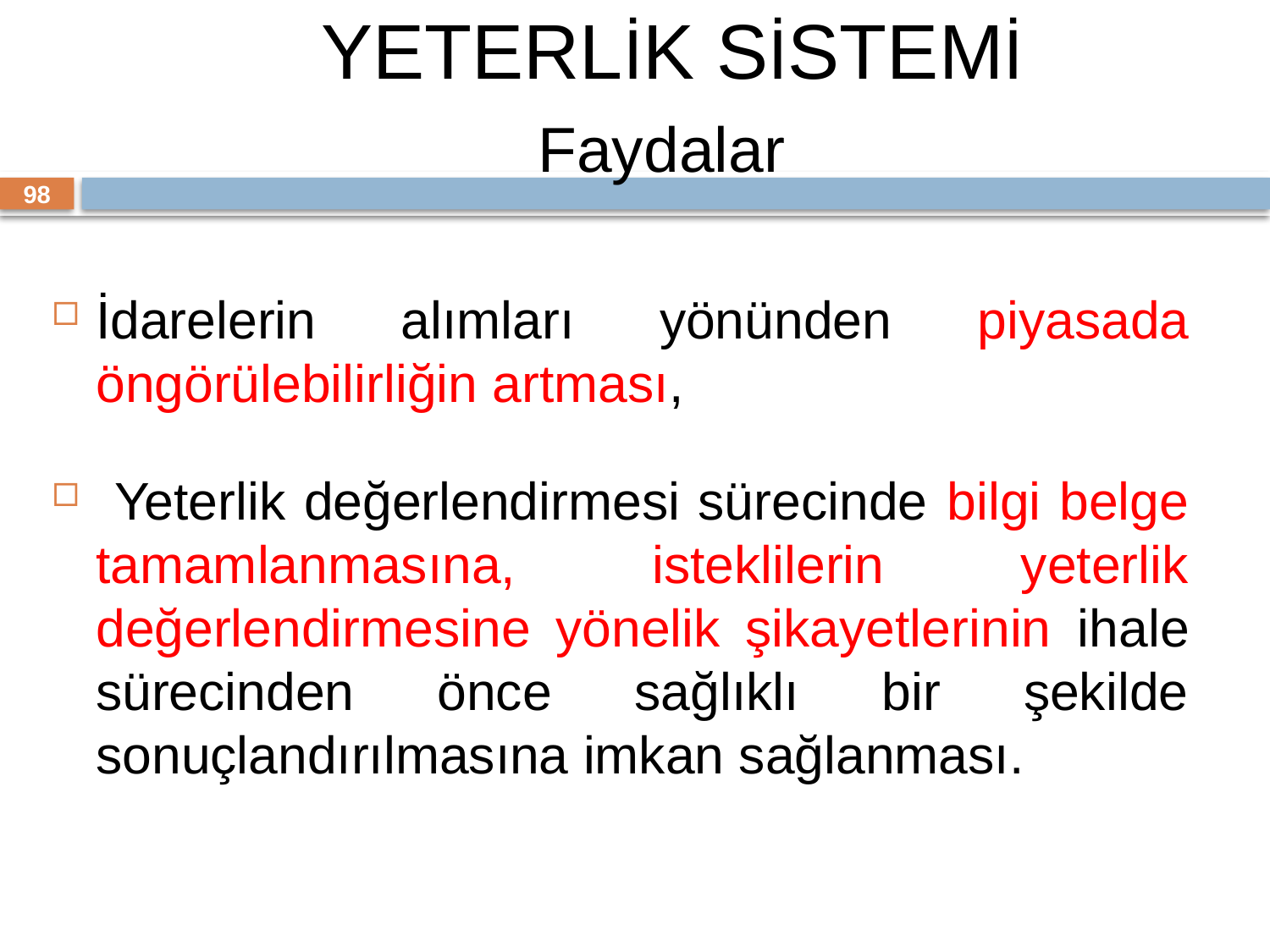

YETERLİK SİSTEMİ
Faydalar
98
İdarelerin alımları yönünden piyasada öngörülebilirliğin artması,

 Yeterlik değerlendirmesi sürecinde bilgi belge tamamlanmasına, isteklilerin yeterlik değerlendirmesine yönelik şikayetlerinin ihale sürecinden önce sağlıklı bir şekilde sonuçlandırılmasına imkan sağlanması.